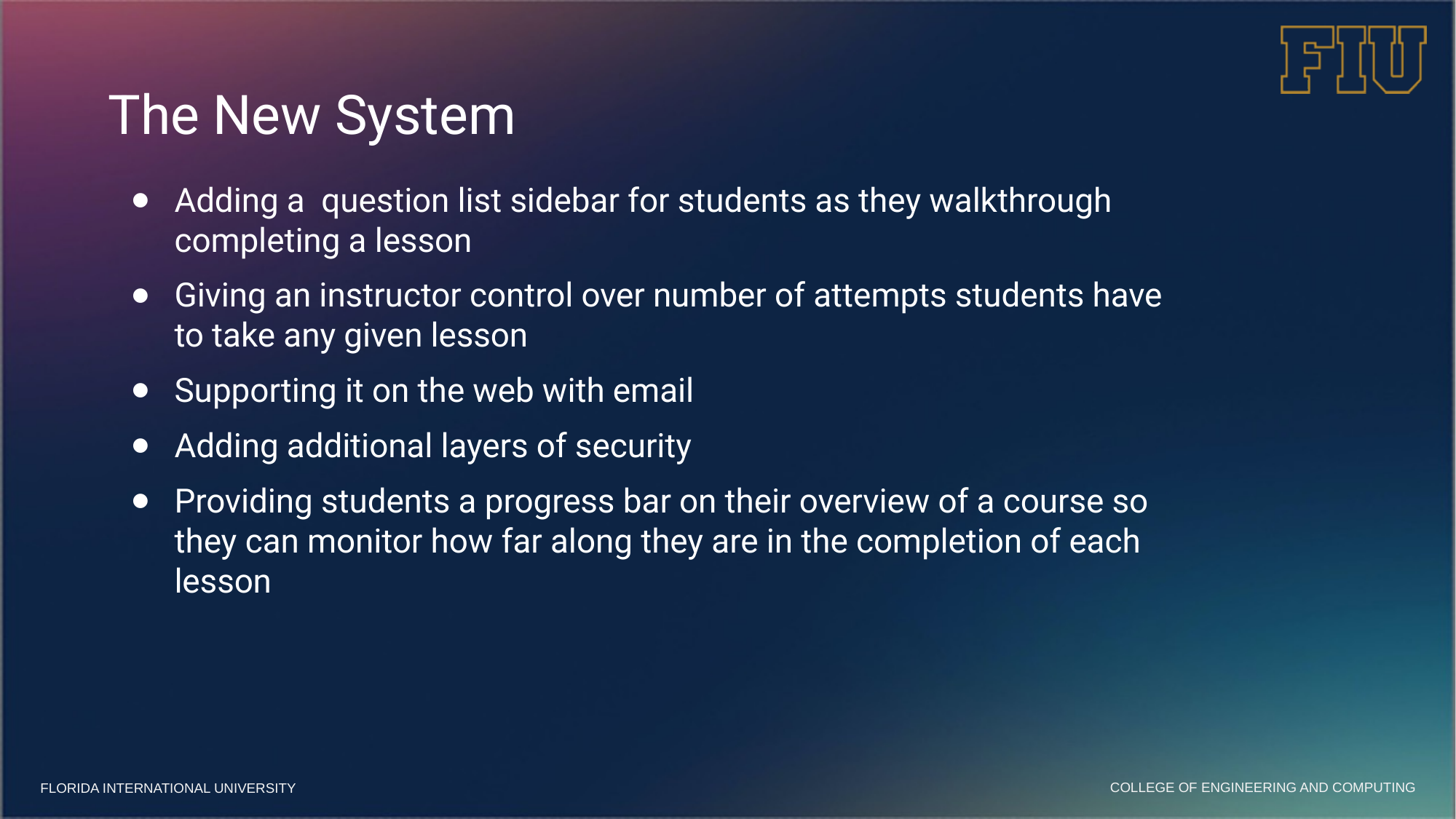

# The New System
Adding a  question list sidebar for students as they walkthrough completing a lesson
Giving an instructor control over number of attempts students have to take any given lesson
Supporting it on the web with email
Adding additional layers of security
Providing students a progress bar on their overview of a course so they can monitor how far along they are in the completion of each lesson